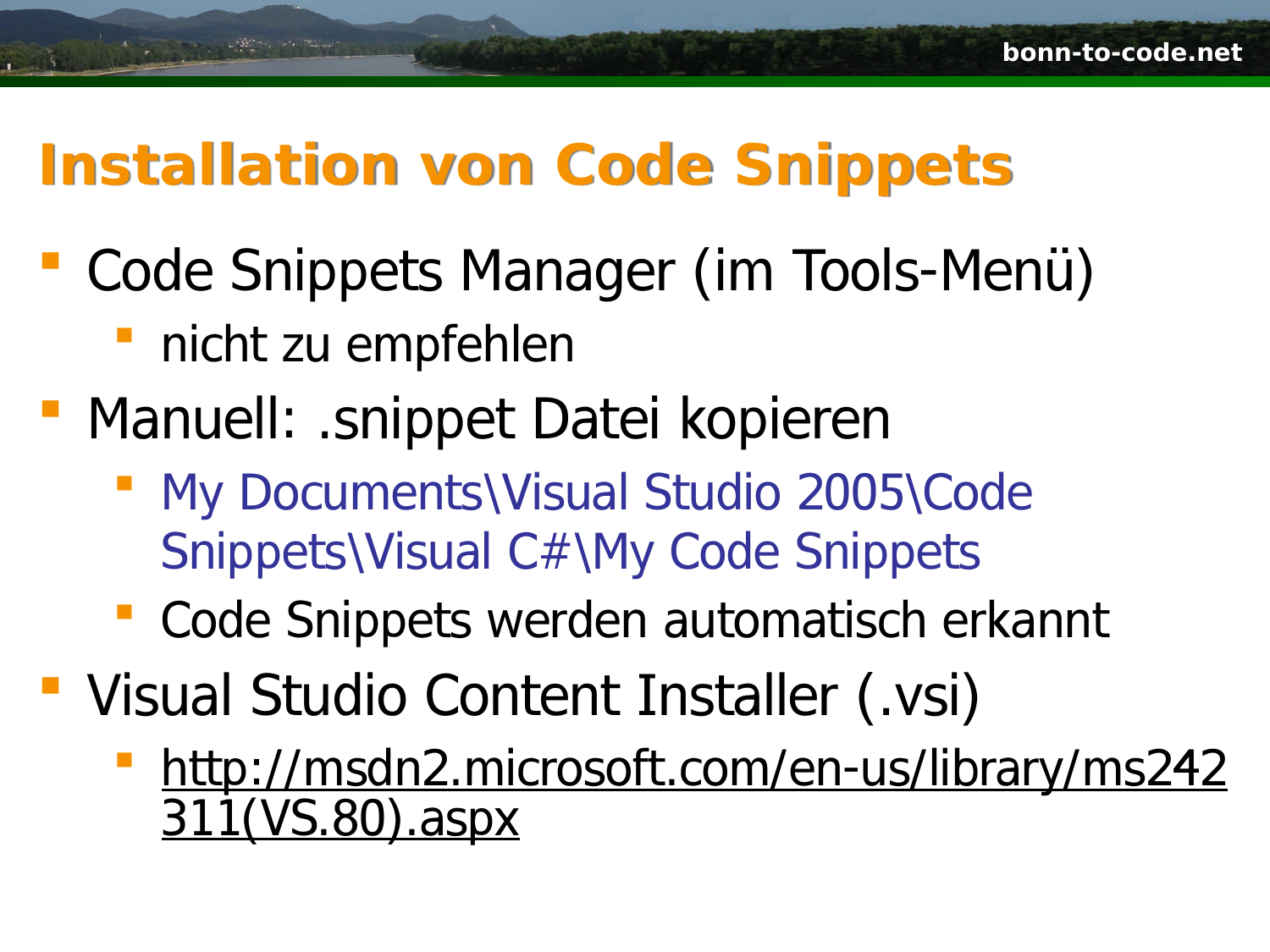

# Installation von Code Snippets
Code Snippets Manager (im Tools-Menü)
nicht zu empfehlen
Manuell: .snippet Datei kopieren
My Documents\Visual Studio 2005\Code Snippets\Visual C#\My Code Snippets
Code Snippets werden automatisch erkannt
Visual Studio Content Installer (.vsi)
http://msdn2.microsoft.com/en-us/library/ms242311(VS.80).aspx